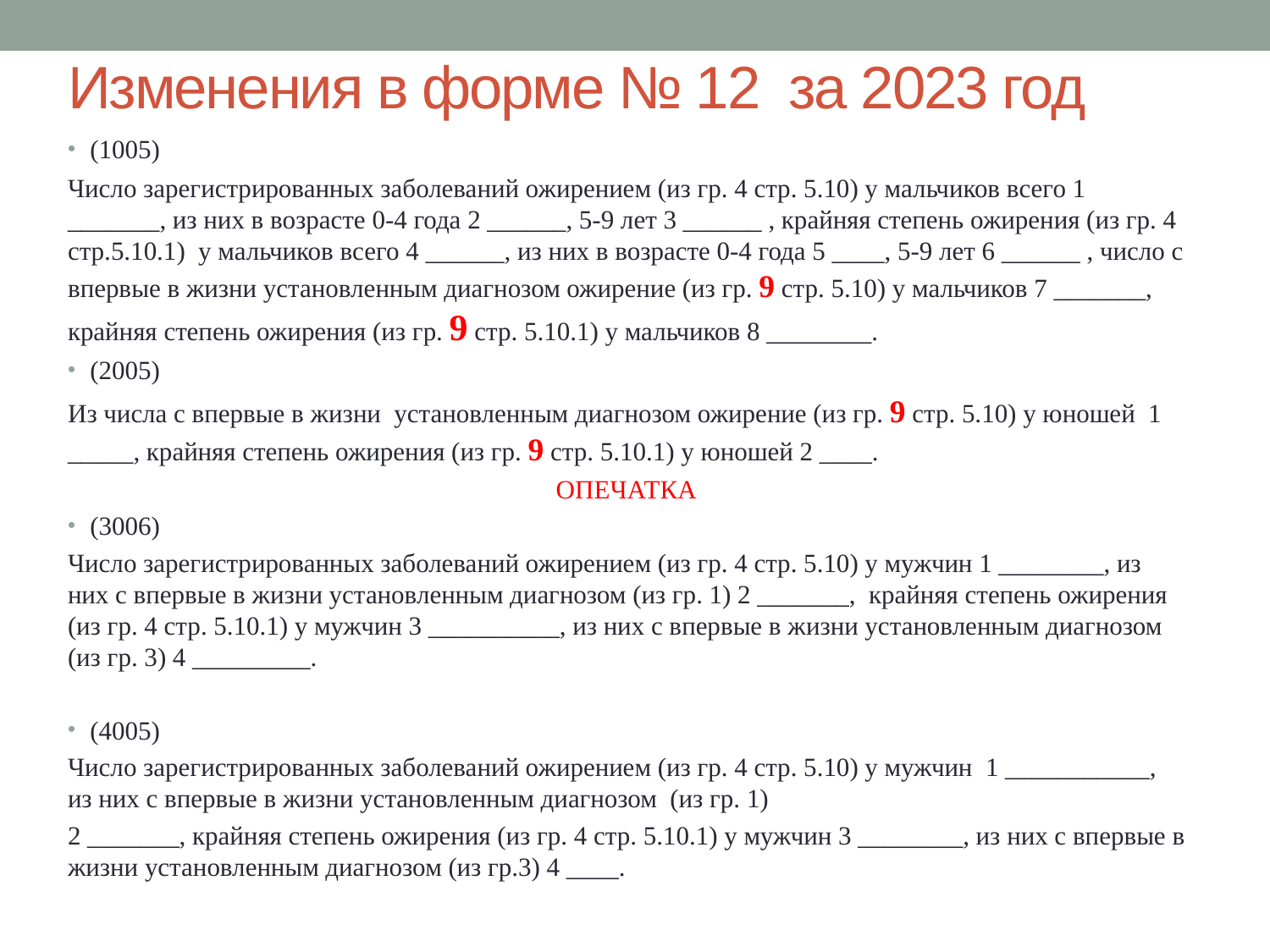

# Изменения в форме № 12  за 2023 год
(1005)
Число зарегистрированных заболеваний ожирением (из гр. 4 стр. 5.10) у мальчиков всего 1 _______, из них в возрасте 0-4 года 2 ______, 5-9 лет 3 ______ , крайняя степень ожирения (из гр. 4 стр.5.10.1)  у мальчиков всего 4 ______, из них в возрасте 0-4 года 5 ____, 5-9 лет 6 ______ , число с впервые в жизни установленным диагнозом ожирение (из гр. 9 стр. 5.10) у мальчиков 7 _______, крайняя степень ожирения (из гр. 9 стр. 5.10.1) у мальчиков 8 ________.
(2005)
Из числа с впервые в жизни  установленным диагнозом ожирение (из гр. 9 стр. 5.10) у юношей  1 _____, крайняя степень ожирения (из гр. 9 стр. 5.10.1) у юношей 2 ____.
ОПЕЧАТКА
(3006)
Число зарегистрированных заболеваний ожирением (из гр. 4 стр. 5.10) у мужчин 1 ________, из них с впервые в жизни установленным диагнозом (из гр. 1) 2 _______,  крайняя степень ожирения (из гр. 4 стр. 5.10.1) у мужчин 3 __________, из них с впервые в жизни установленным диагнозом (из гр. 3) 4 _________.

(4005)
Число зарегистрированных заболеваний ожирением (из гр. 4 стр. 5.10) у мужчин  1 ___________, из них с впервые в жизни установленным диагнозом  (из гр. 1)
2 _______, крайняя степень ожирения (из гр. 4 стр. 5.10.1) у мужчин 3 ________, из них с впервые в жизни установленным диагнозом (из гр.3) 4 ____.